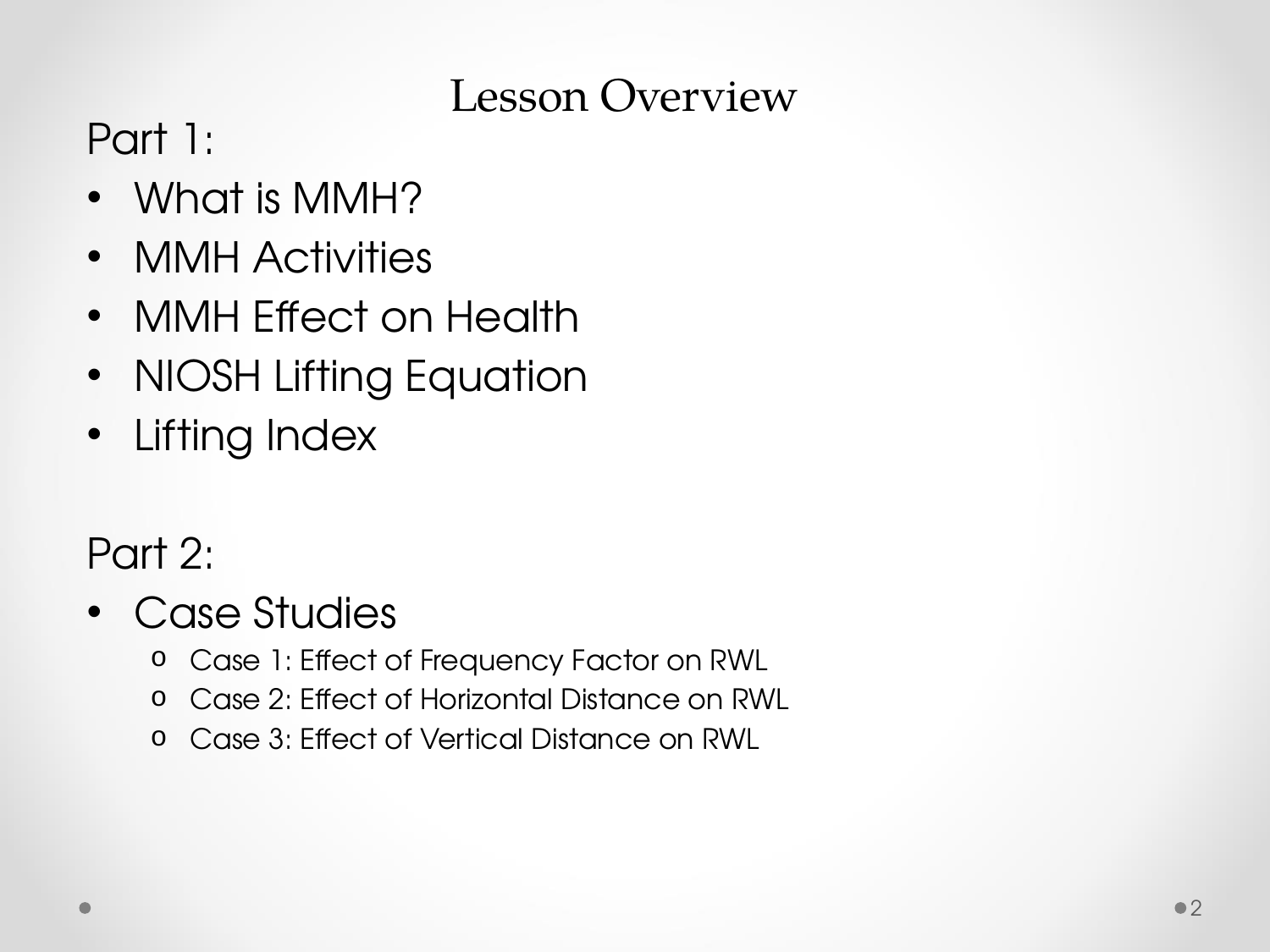

# Lesson Overview

Part 1:
What is MMH?
MMH Activities
MMH Effect on Health
NIOSH Lifting Equation
Lifting Index

Part 2:
Case Studies
Case 1: Effect of Frequency Factor on RWL
Case 2: Effect of Horizontal Distance on RWL
Case 3: Effect of Vertical Distance on RWL
2